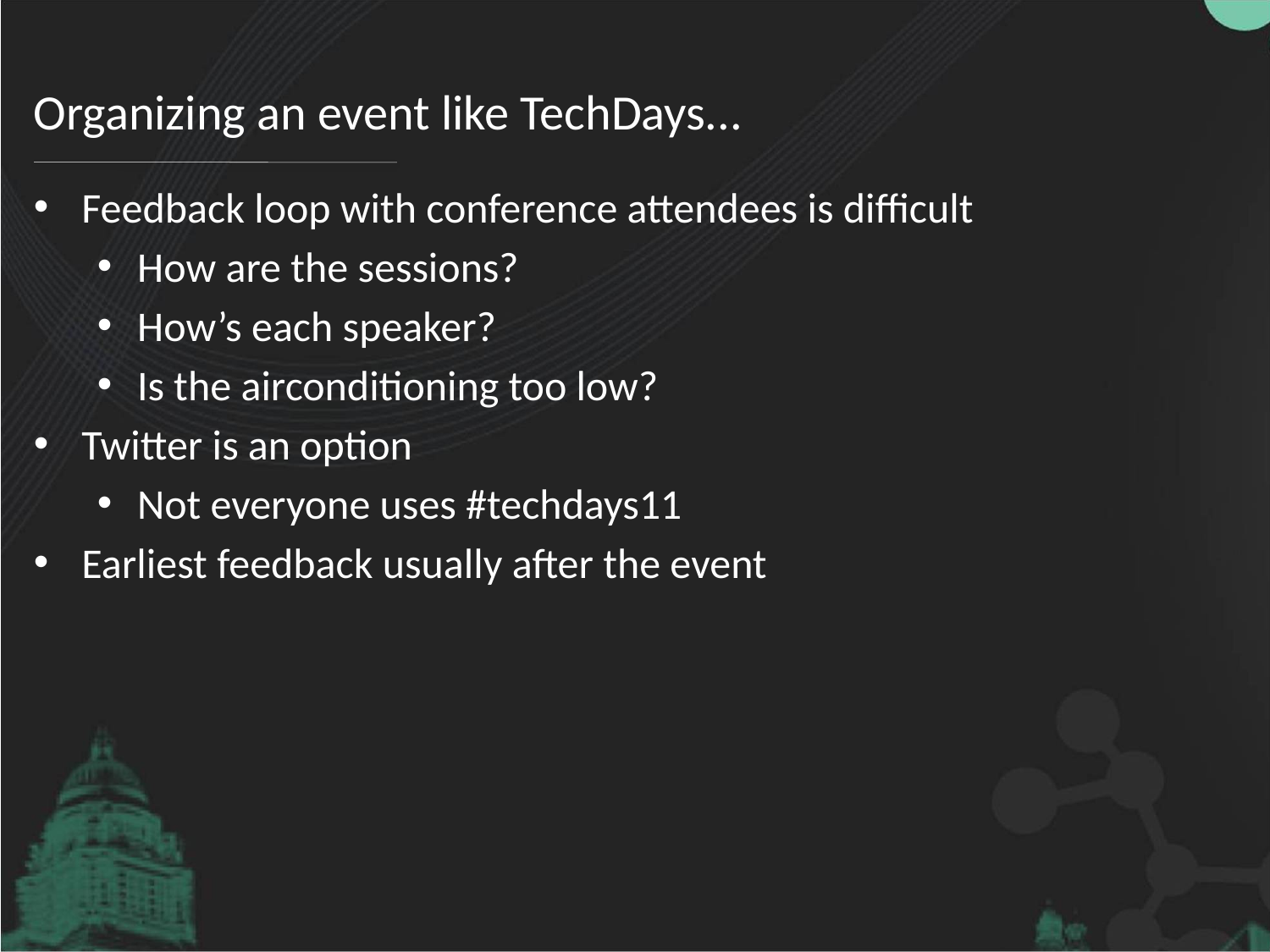

# Organizing an event like TechDays...
Feedback loop with conference attendees is difficult
How are the sessions?
How’s each speaker?
Is the airconditioning too low?
Twitter is an option
Not everyone uses #techdays11
Earliest feedback usually after the event